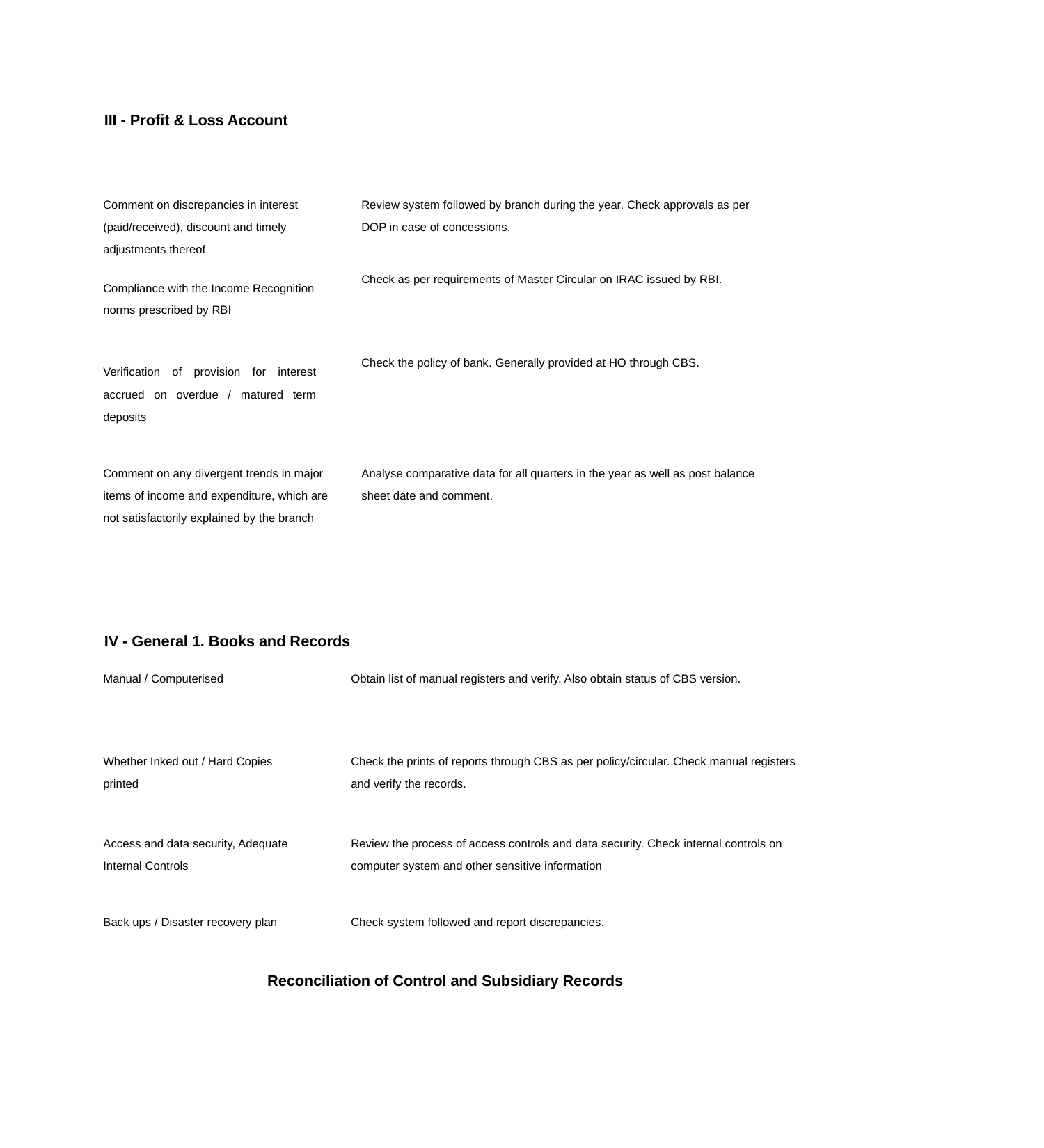

III - Profit & Loss Account
| Comment on discrepancies in interest (paid/received), discount and timely adjustments thereof | Review system followed by branch during the year. Check approvals as per DOP in case of concessions. |
| --- | --- |
| Compliance with the Income Recognition norms prescribed by RBI | Check as per requirements of Master Circular on IRAC issued by RBI. |
| Verification of provision for interest accrued on overdue / matured term deposits | Check the policy of bank. Generally provided at HO through CBS. |
| Comment on any divergent trends in major items of income and expenditure, which are not satisfactorily explained by the branch | Analyse comparative data for all quarters in the year as well as post balance sheet date and comment. |
IV - General 1. Books and Records
| Manual / Computerised | Obtain list of manual registers and verify. Also obtain status of CBS version. |
| --- | --- |
| Whether Inked out / Hard Copies printed | Check the prints of reports through CBS as per policy/circular. Check manual registers and verify the records. |
| Access and data security, Adequate Internal Controls | Review the process of access controls and data security. Check internal controls on computer system and other sensitive information |
| Back ups / Disaster recovery plan | Check system followed and report discrepancies. |
| Reconciliation of Control and Subsidiary Records |  |